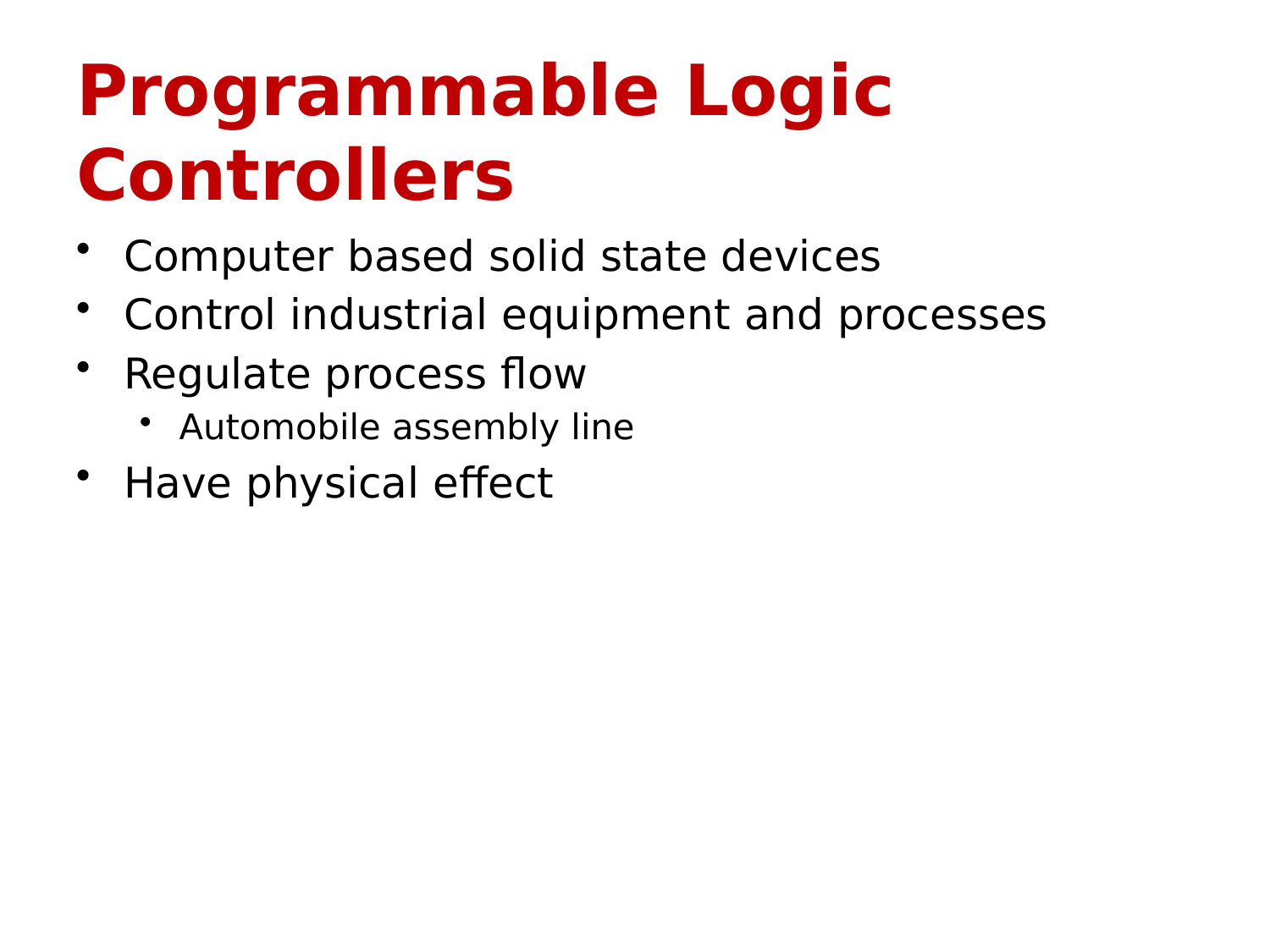

Programmable Logic Controllers
Computer based solid state devices
Control industrial equipment and processes
Regulate process flow
Automobile assembly line
Have physical effect